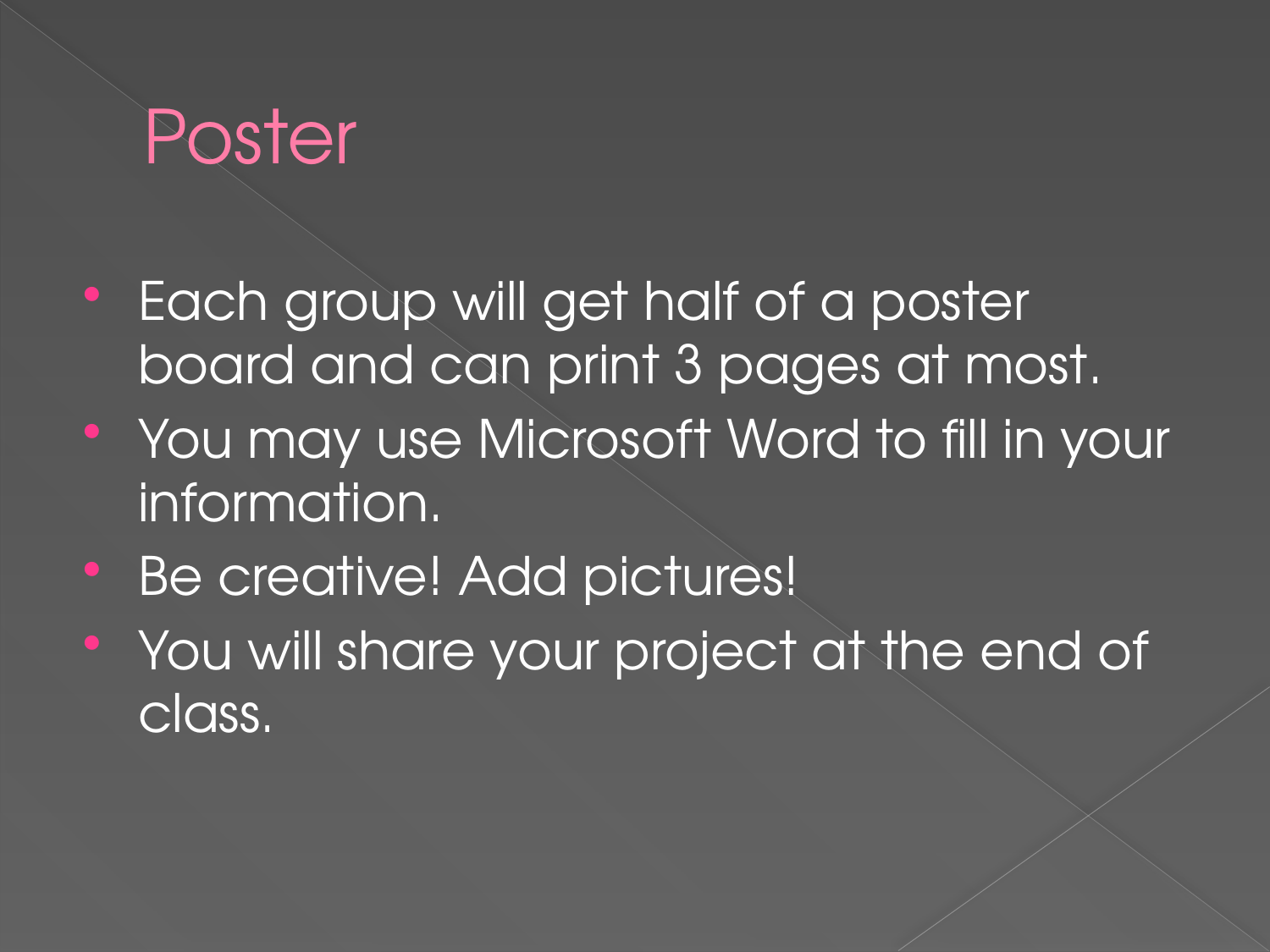

# Poster
Each group will get half of a poster board and can print 3 pages at most.
You may use Microsoft Word to fill in your information.
Be creative! Add pictures!
You will share your project at the end of class.